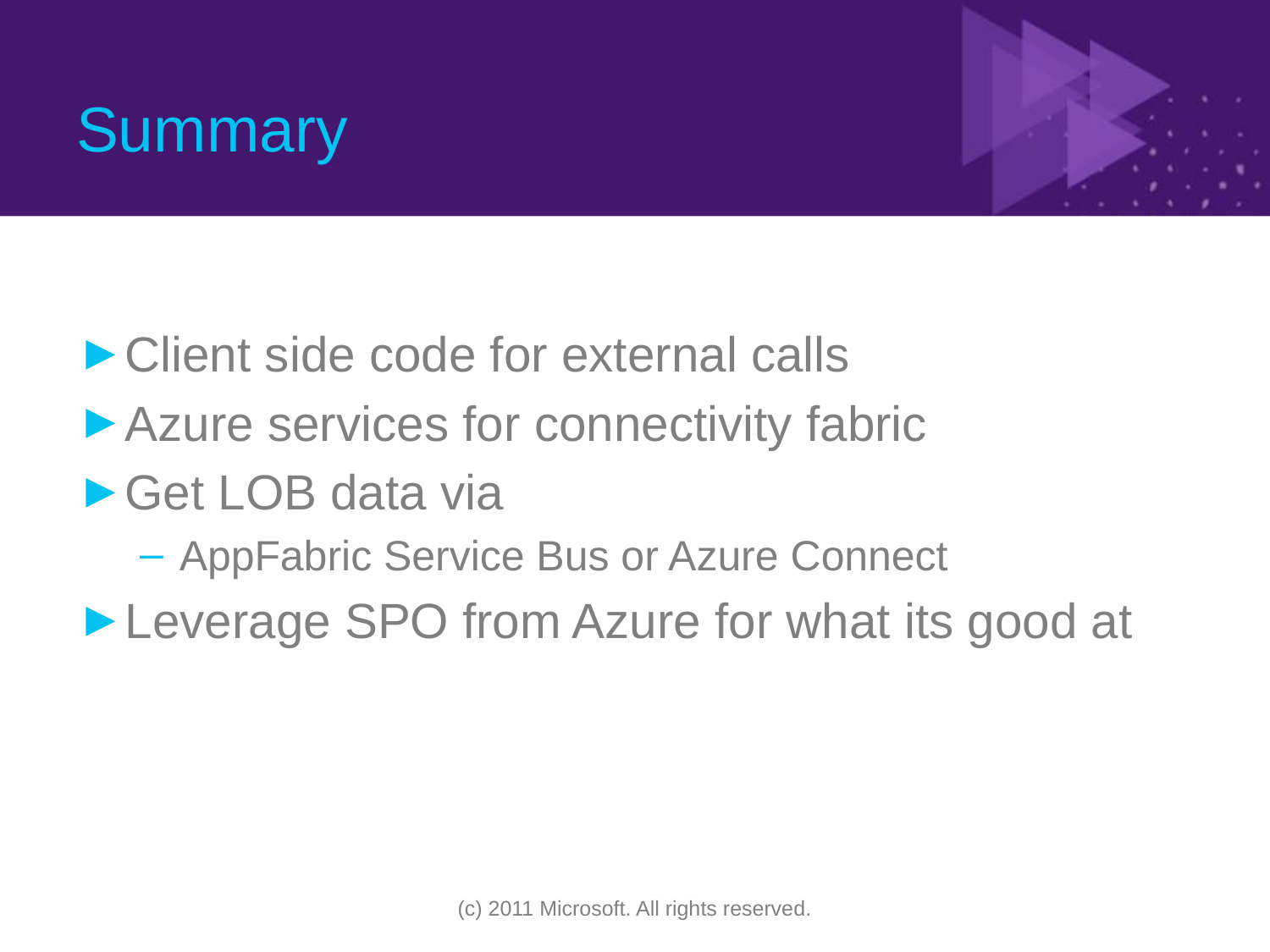

# Summary
Client side code for external calls
Azure services for connectivity fabric
Get LOB data via
AppFabric Service Bus or Azure Connect
Leverage SPO from Azure for what its good at
(c) 2011 Microsoft. All rights reserved.